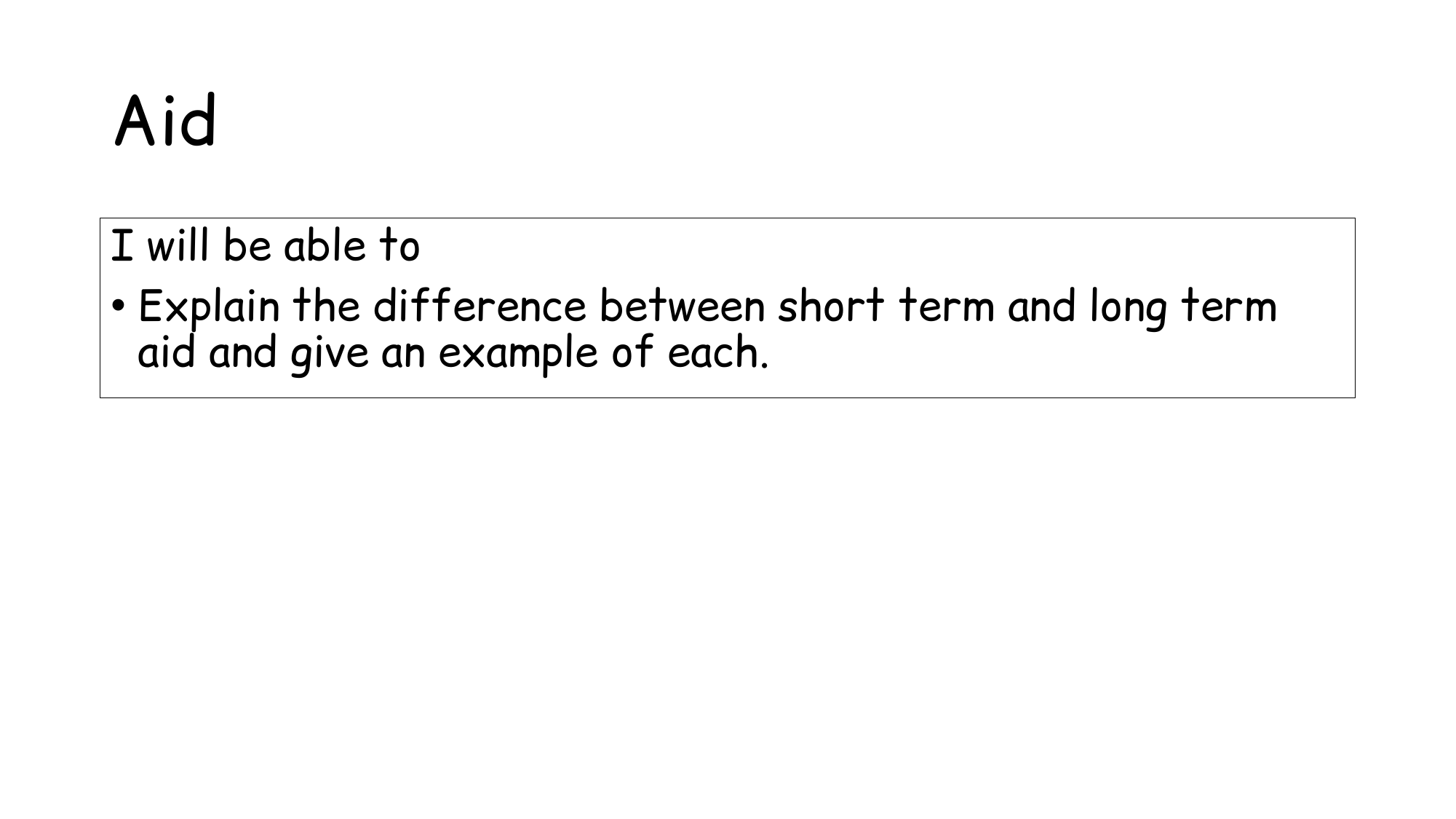

# Aid
I will be able to
Explain the difference between short term and long term aid and give an example of each.